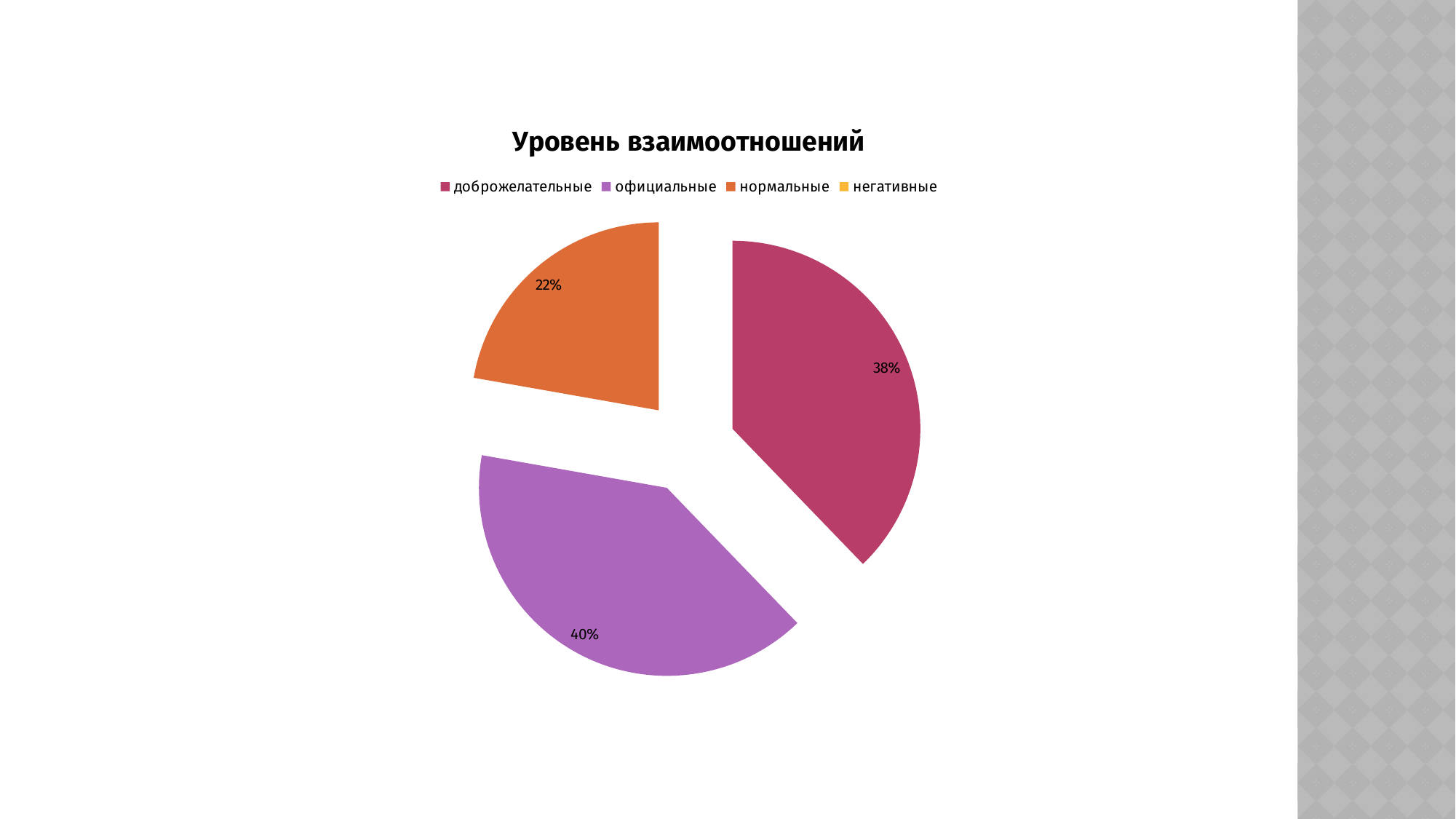

### Chart: Уровень взаимоотношений

| Category |  |
|---|---|
| доброжелательные | 17.0 |
| официальные | 18.0 |
| нормальные | 10.0 |
| негативные | 0.0 |